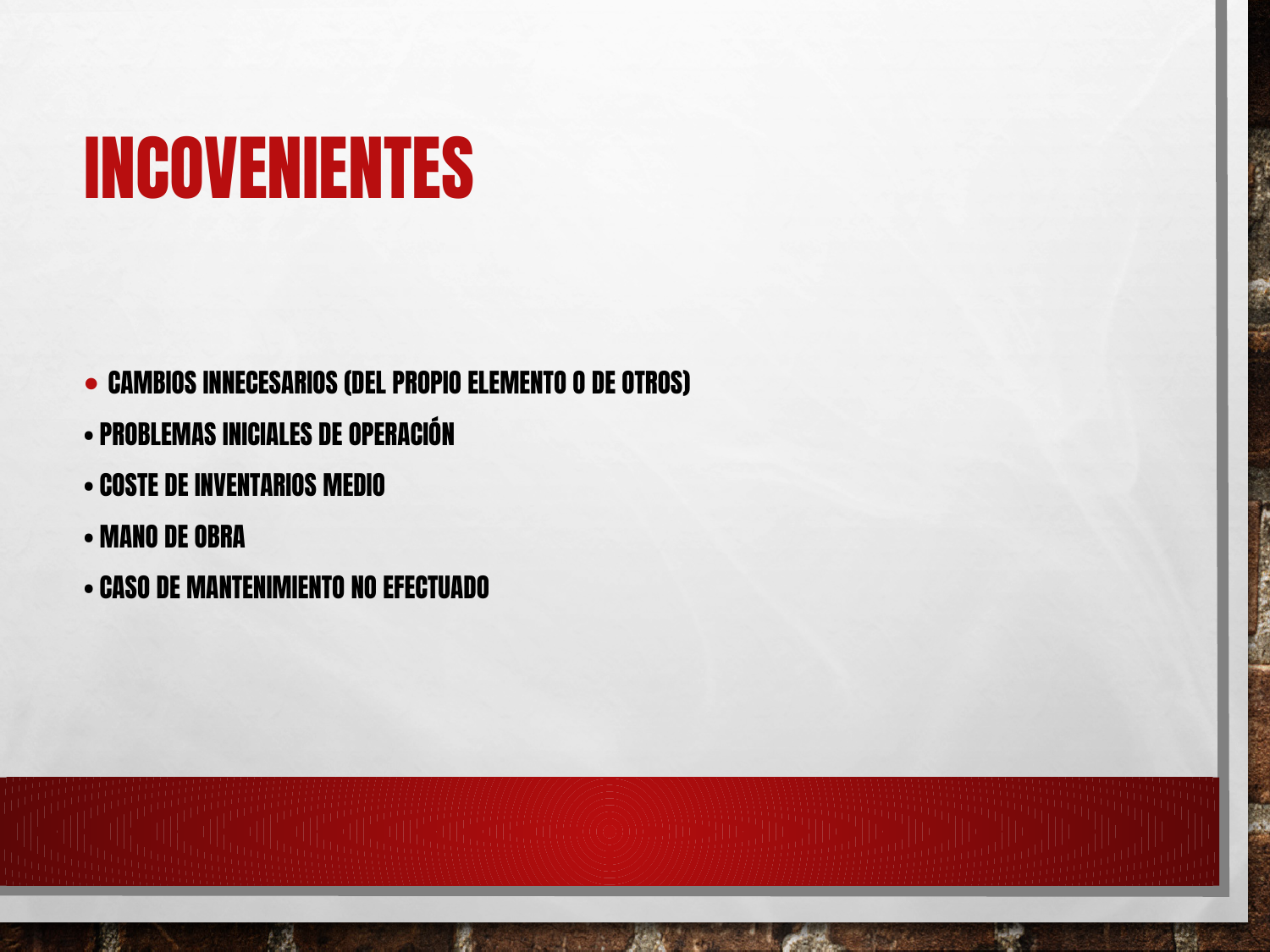

# Incovenientes
Cambios innecesarios (del propio elemento o de otros)
• Problemas iniciales de operación
• Coste de inventarios medio
• Mano de obra
• Caso de mantenimiento no efectuado